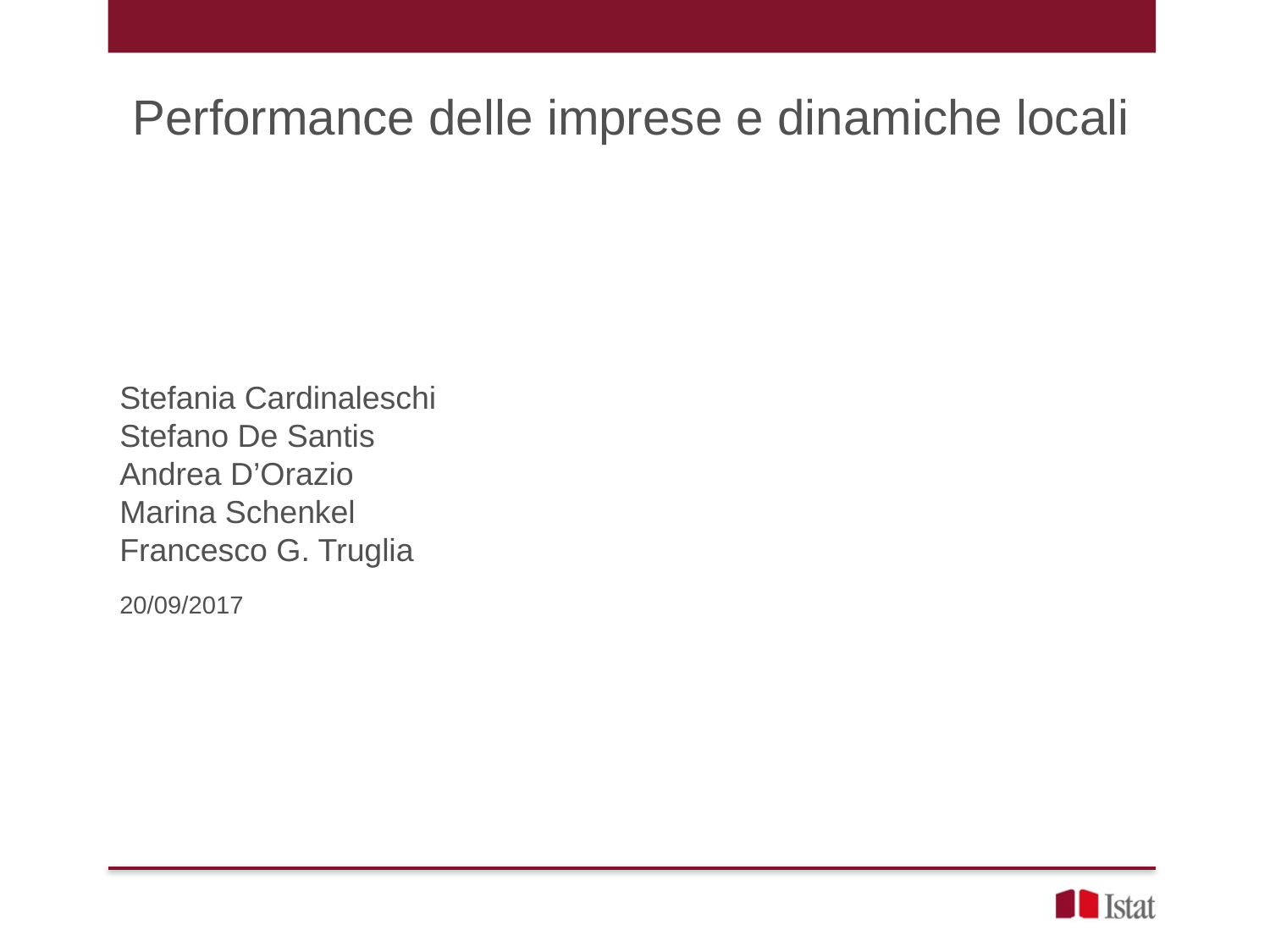

Performance delle imprese e dinamiche locali

Stefania Cardinaleschi
Stefano De Santis
Andrea D’Orazio
Marina Schenkel
Francesco G. Truglia

20/09/2017